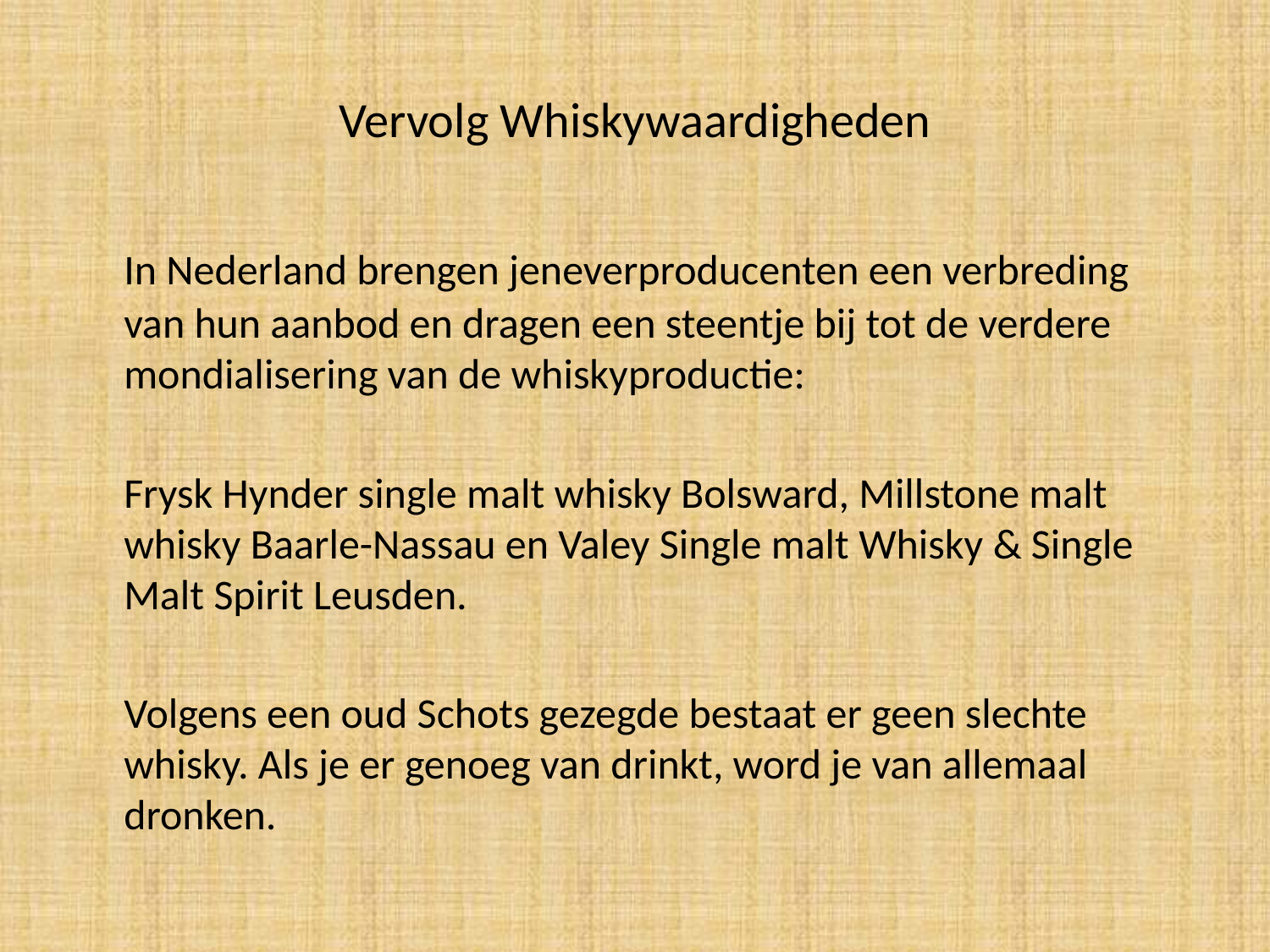

# Vervolg Whiskywaardigheden
	In Nederland brengen jeneverproducenten een verbreding van hun aanbod en dragen een steentje bij tot de verdere mondialisering van de whiskyproductie:

	Frysk Hynder single malt whisky Bolsward, Millstone malt whisky Baarle-Nassau en Valey Single malt Whisky & Single Malt Spirit Leusden.

	Volgens een oud Schots gezegde bestaat er geen slechte whisky. Als je er genoeg van drinkt, word je van allemaal dronken.